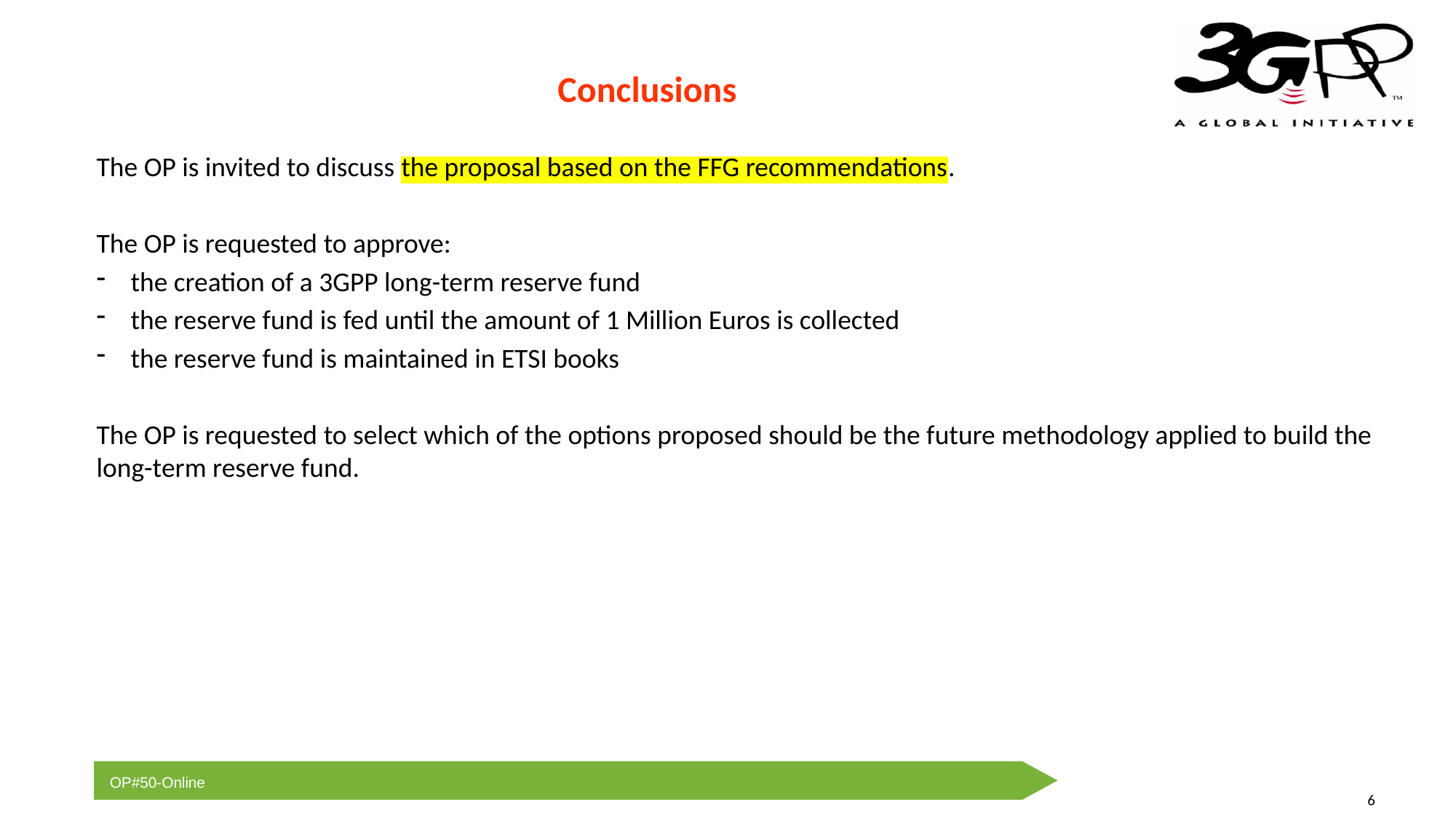

Conclusions
The OP is invited to discuss the proposal based on the FFG recommendations.

The OP is requested to approve:
the creation of a 3GPP long-term reserve fund
the reserve fund is fed until the amount of 1 Million Euros is collected
the reserve fund is maintained in ETSI books

The OP is requested to select which of the options proposed should be the future methodology applied to build the long-term reserve fund.